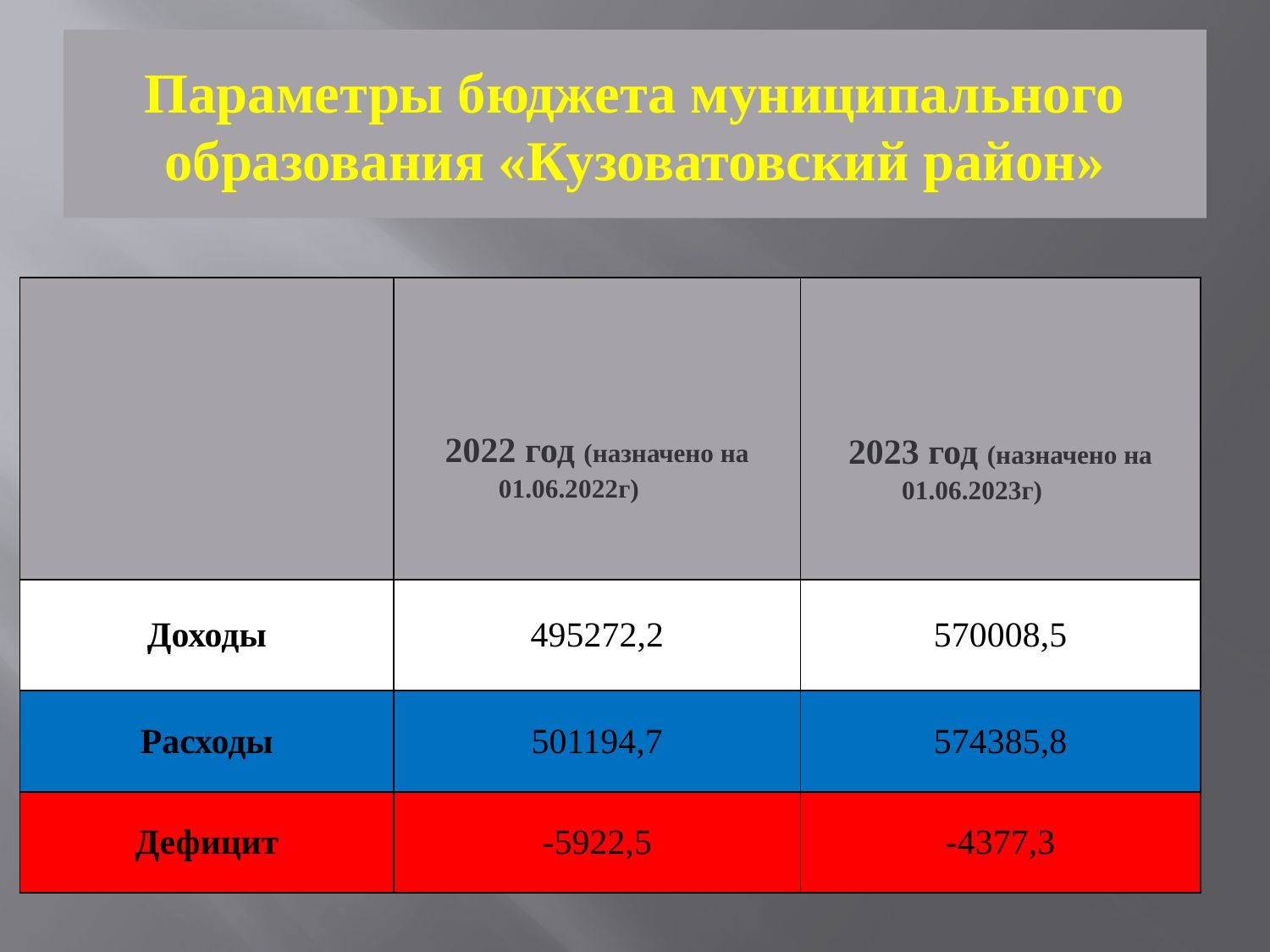

# Параметры бюджета муниципального образования «Кузоватовский район»
|  | 2022 год (назначено на 01.06.2022г) | 2023 год (назначено на 01.06.2023г) |
| --- | --- | --- |
| Доходы | 495272,2 | 570008,5 |
| Расходы | 501194,7 | 574385,8 |
| Дефицит | -5922,5 | -4377,3 |